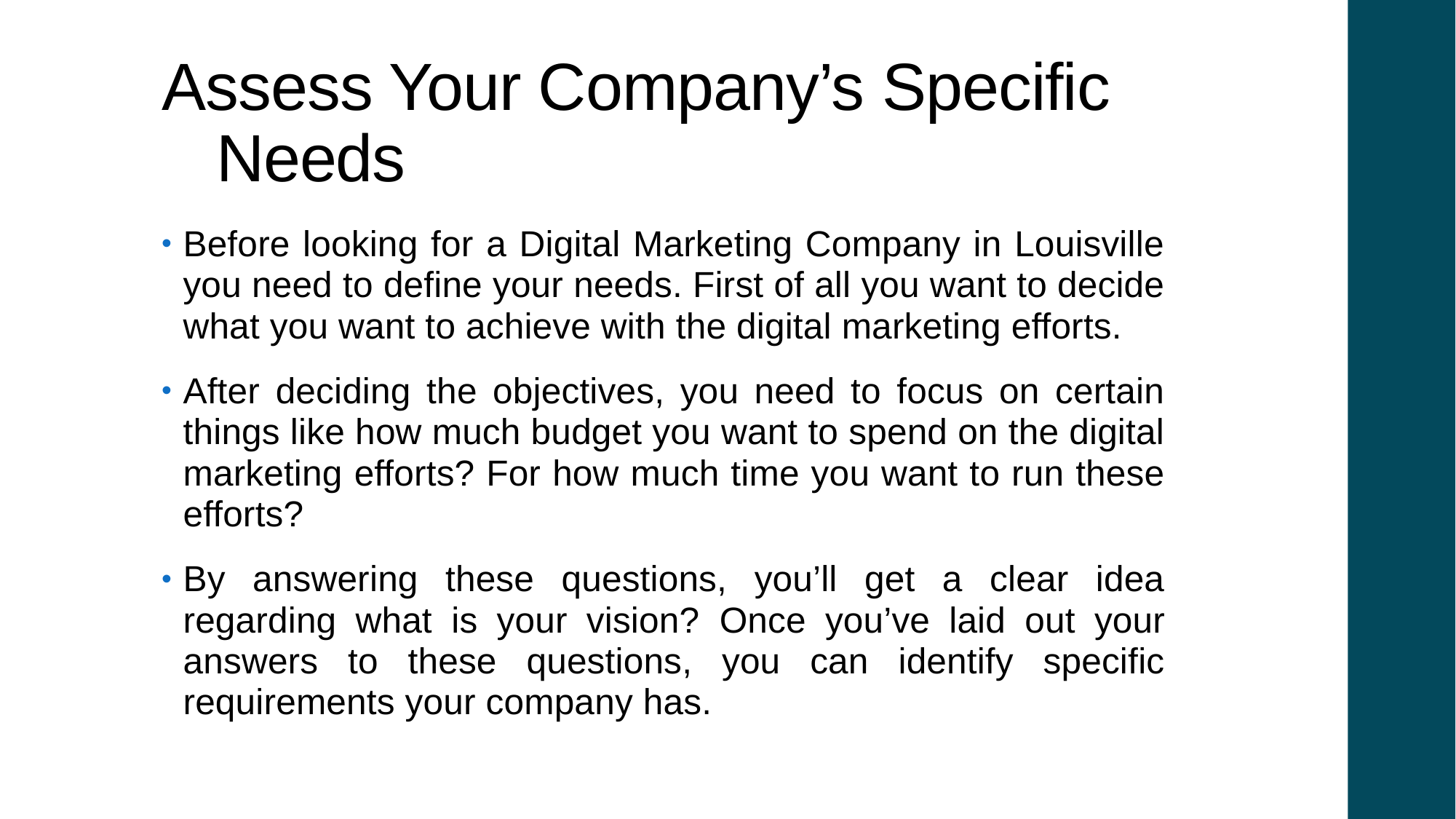

# Assess Your Company’s Specific Needs
Before looking for a Digital Marketing Company in Louisville you need to define your needs. First of all you want to decide what you want to achieve with the digital marketing efforts.
After deciding the objectives, you need to focus on certain things like how much budget you want to spend on the digital marketing efforts? For how much time you want to run these efforts?
By answering these questions, you’ll get a clear idea regarding what is your vision? Once you’ve laid out your answers to these questions, you can identify specific requirements your company has.